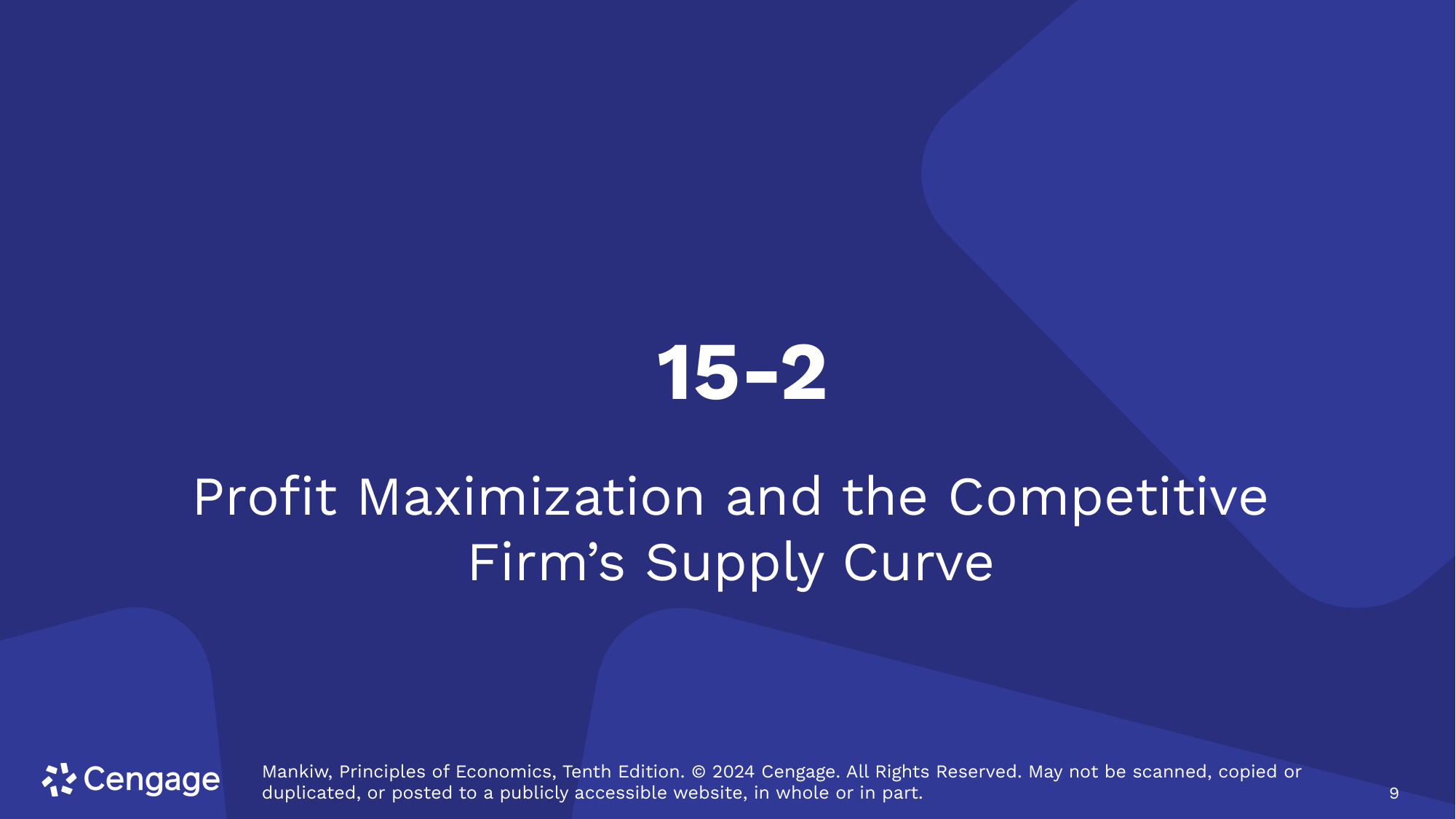

# 15-2
Profit Maximization and the Competitive Firm’s Supply Curve